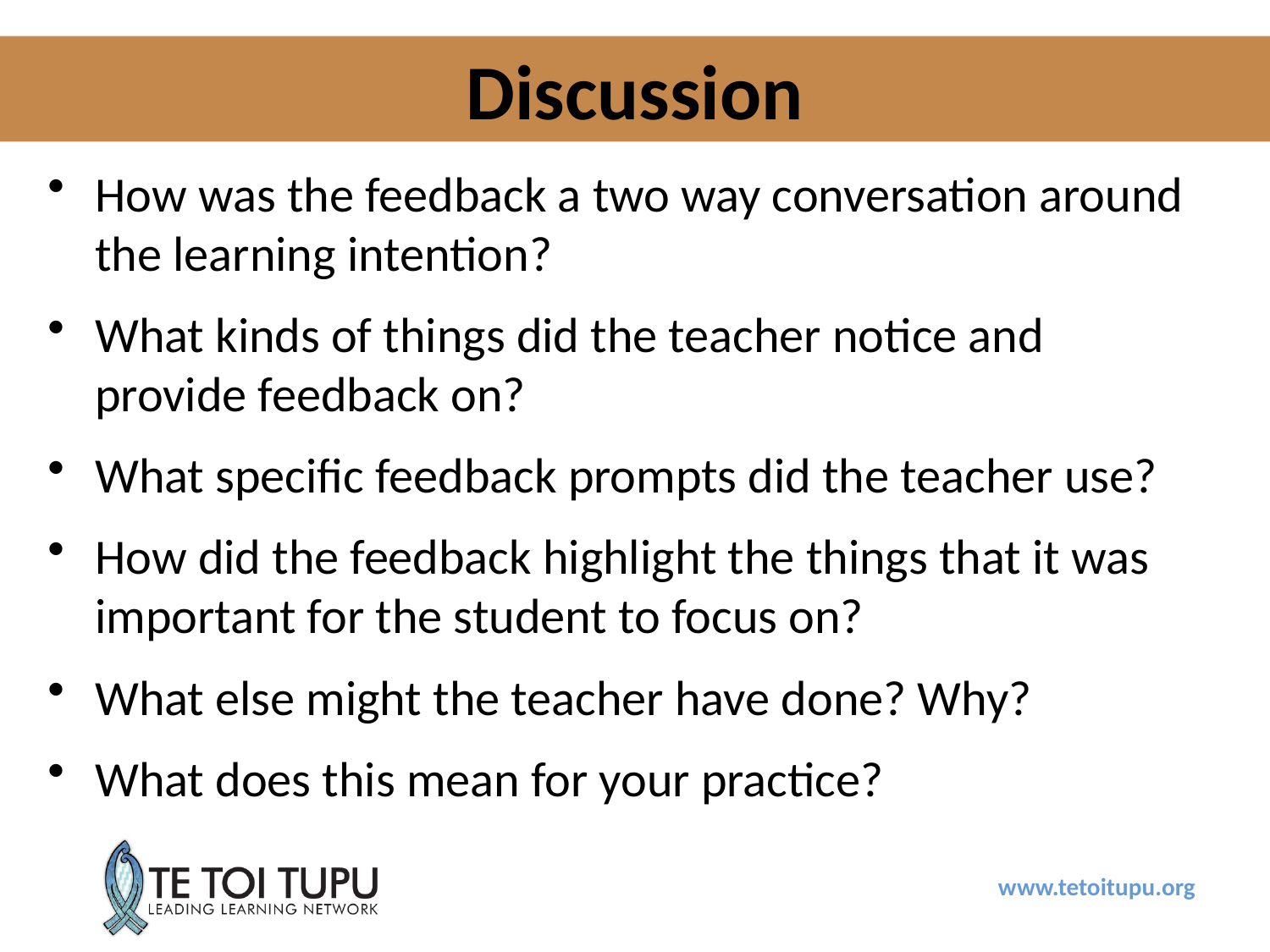

Discussion
How was the feedback a two way conversation around the learning intention?

What kinds of things did the teacher notice and provide feedback on?

What specific feedback prompts did the teacher use?

How did the feedback highlight the things that it was important for the student to focus on?

What else might the teacher have done? Why?

What does this mean for your practice?